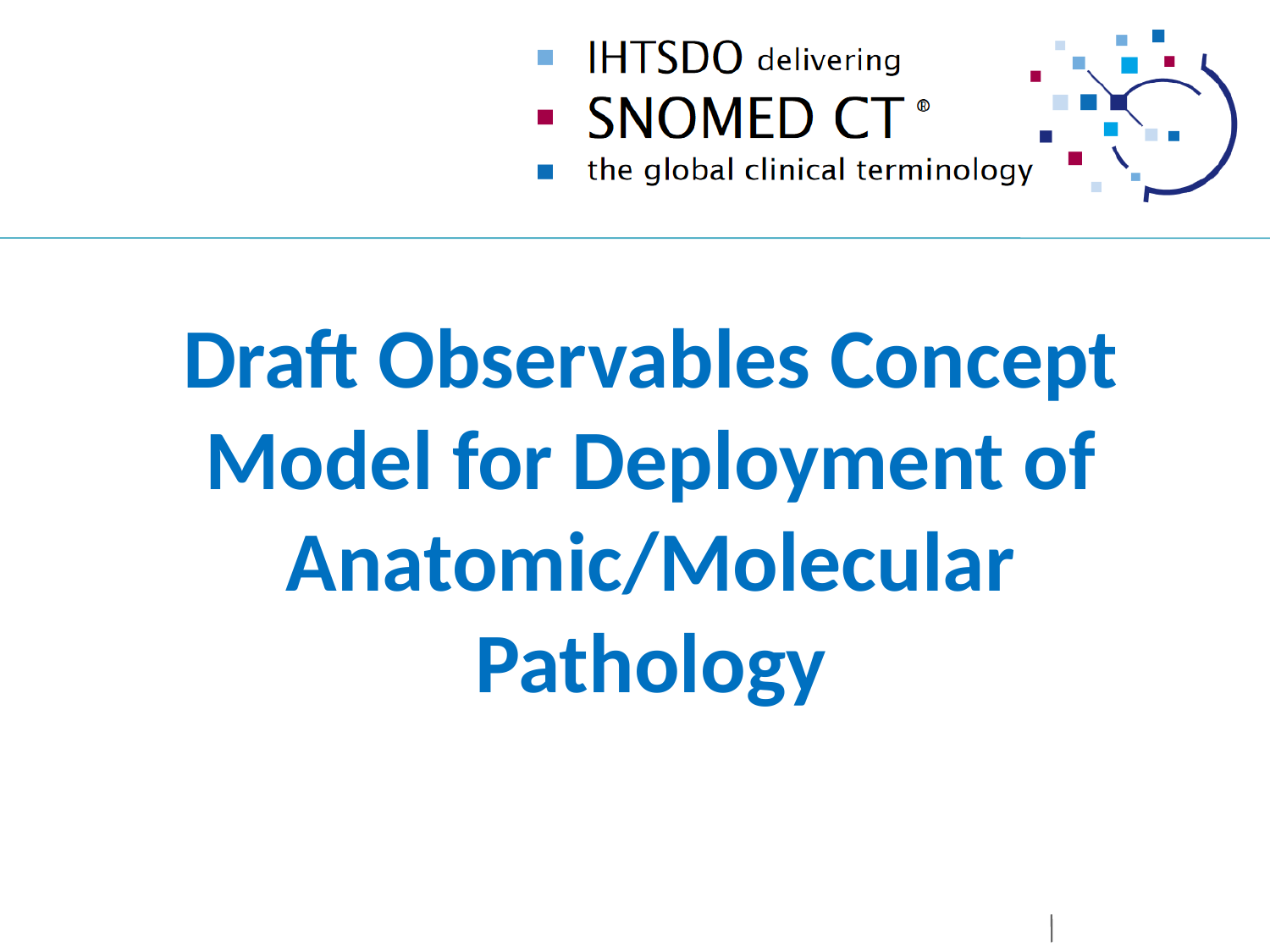

#
Draft Observables Concept Model for Deployment of Anatomic/Molecular Pathology